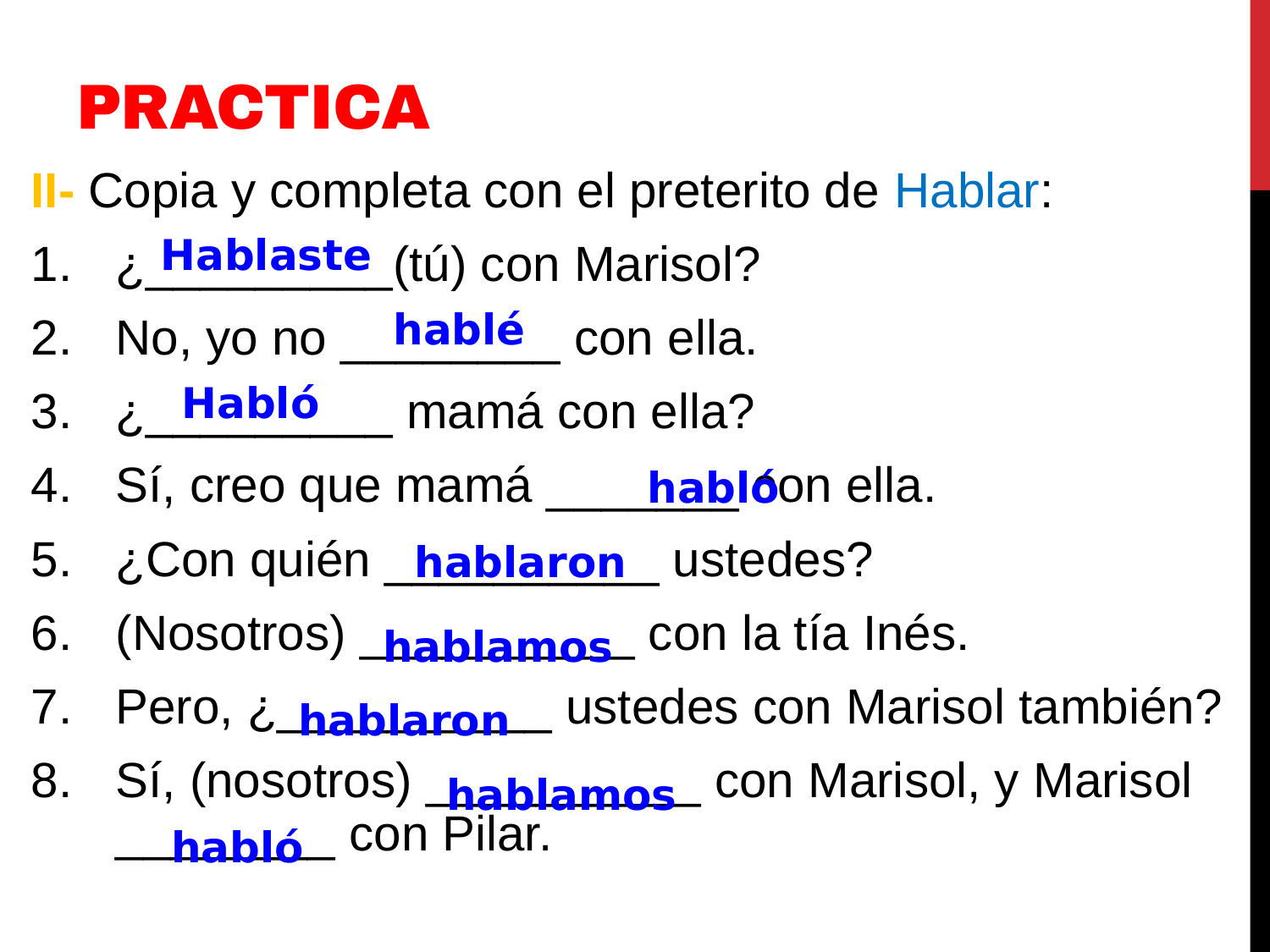

# Practica
II- Copia y completa con el preterito de Hablar:
¿_________(tú) con Marisol?
No, yo no ________ con ella.
¿_________ mamá con ella?
Sí, creo que mamá _______ con ella.
¿Con quién __________ ustedes?
(Nosotros) __________ con la tía Inés.
Pero, ¿__________ ustedes con Marisol también?
Sí, (nosotros) __________ con Marisol, y Marisol ________ con Pilar.
Hablaste
hablé
Habló
habló
hablaron
hablamos
hablaron
hablamos
habló